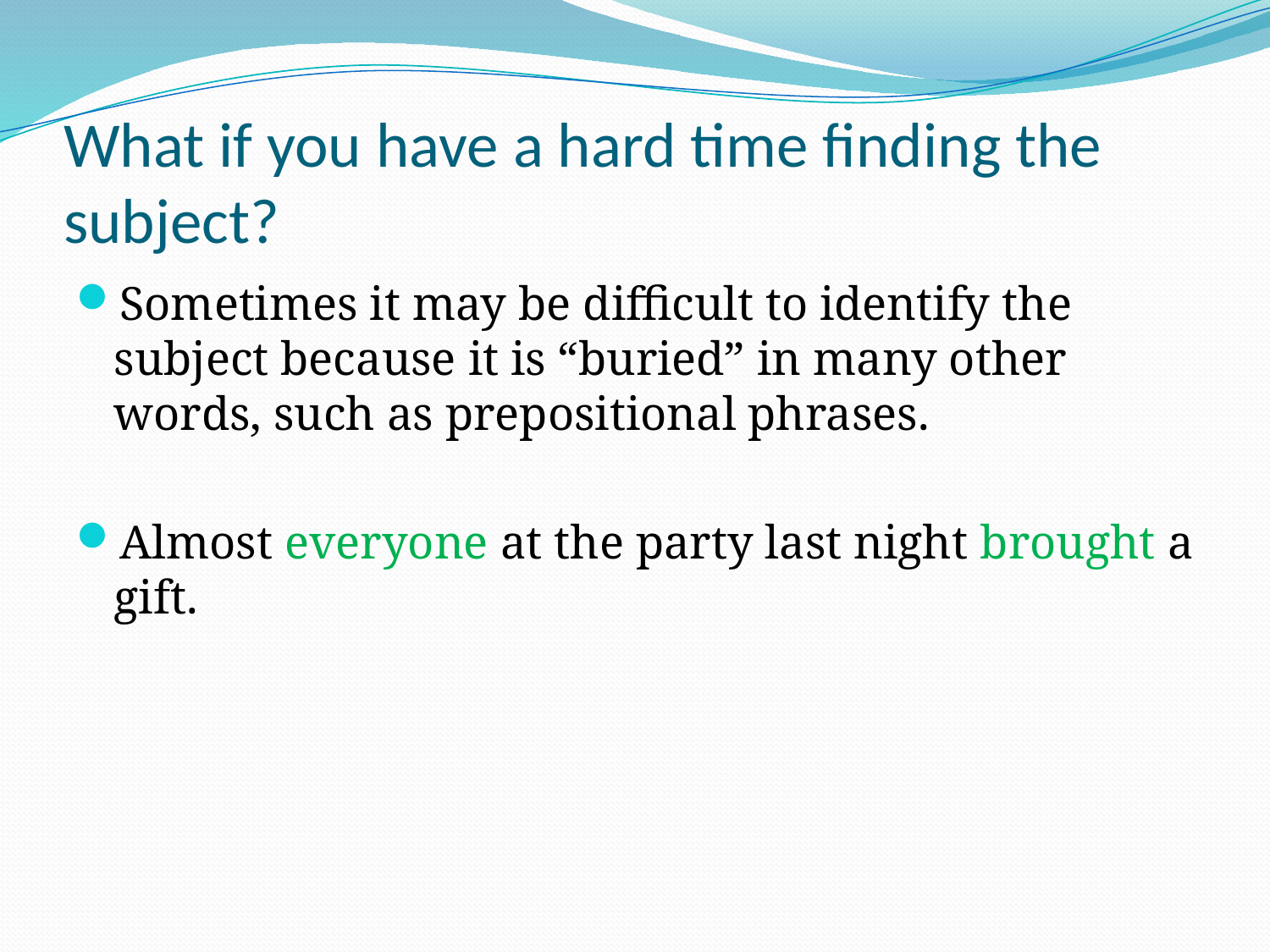

# What if you have a hard time finding the subject?
Sometimes it may be difficult to identify the subject because it is “buried” in many other words, such as prepositional phrases.

Almost everyone at the party last night brought a gift.